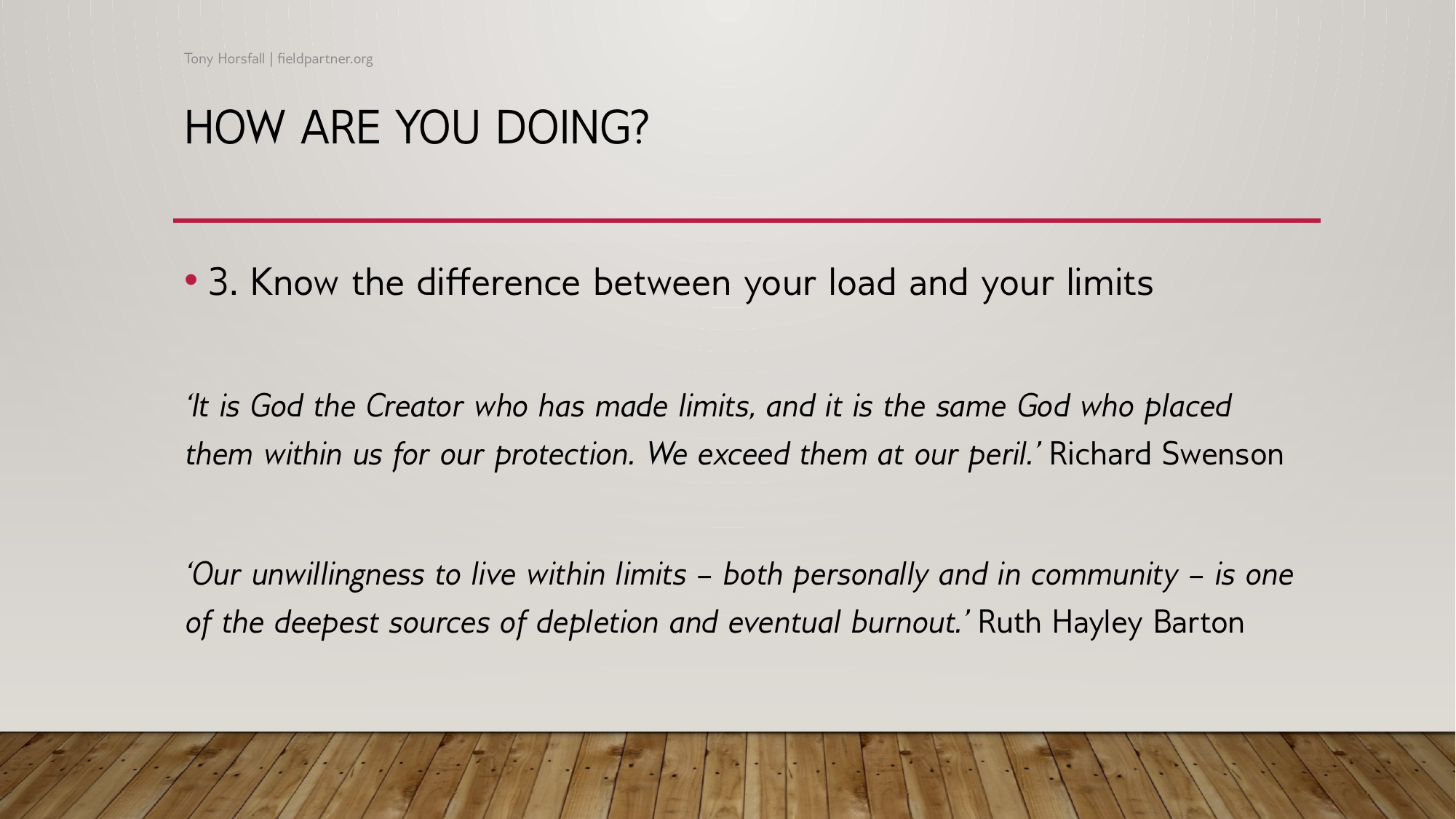

Tony Horsfall | fieldpartner.org
# HOW ARE YOU DOING?
3. Know the difference between your load and your limits

‘It is God the Creator who has made limits, and it is the same God who placed them within us for our protection. We exceed them at our peril.’ Richard Swenson

‘Our unwillingness to live within limits – both personally and in community – is one of the deepest sources of depletion and eventual burnout.’ Ruth Hayley Barton